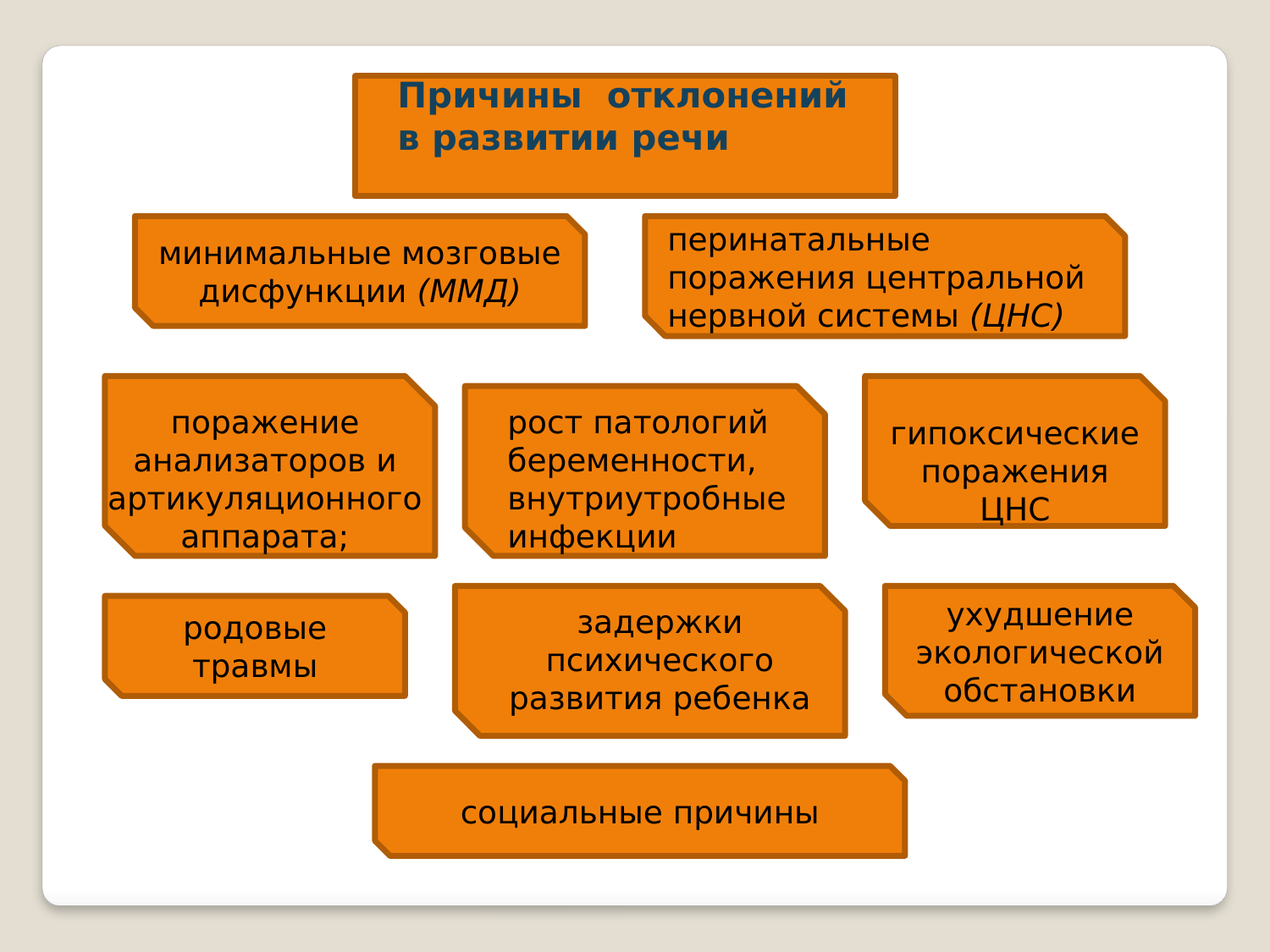

Причины  отклонений в развитии речи

минимальные мозговые дисфункции (ММД)
перинатальные поражения центральной нервной системы (ЦНС)

 гипоксические поражения ЦНС

поражение анализаторов и артикуляционного аппарата;
рост патологий беременности, внутриутробные инфекции

ухудшение экологической обстановки
родовые травмы
задержки психического развития ребенка
социальные причины